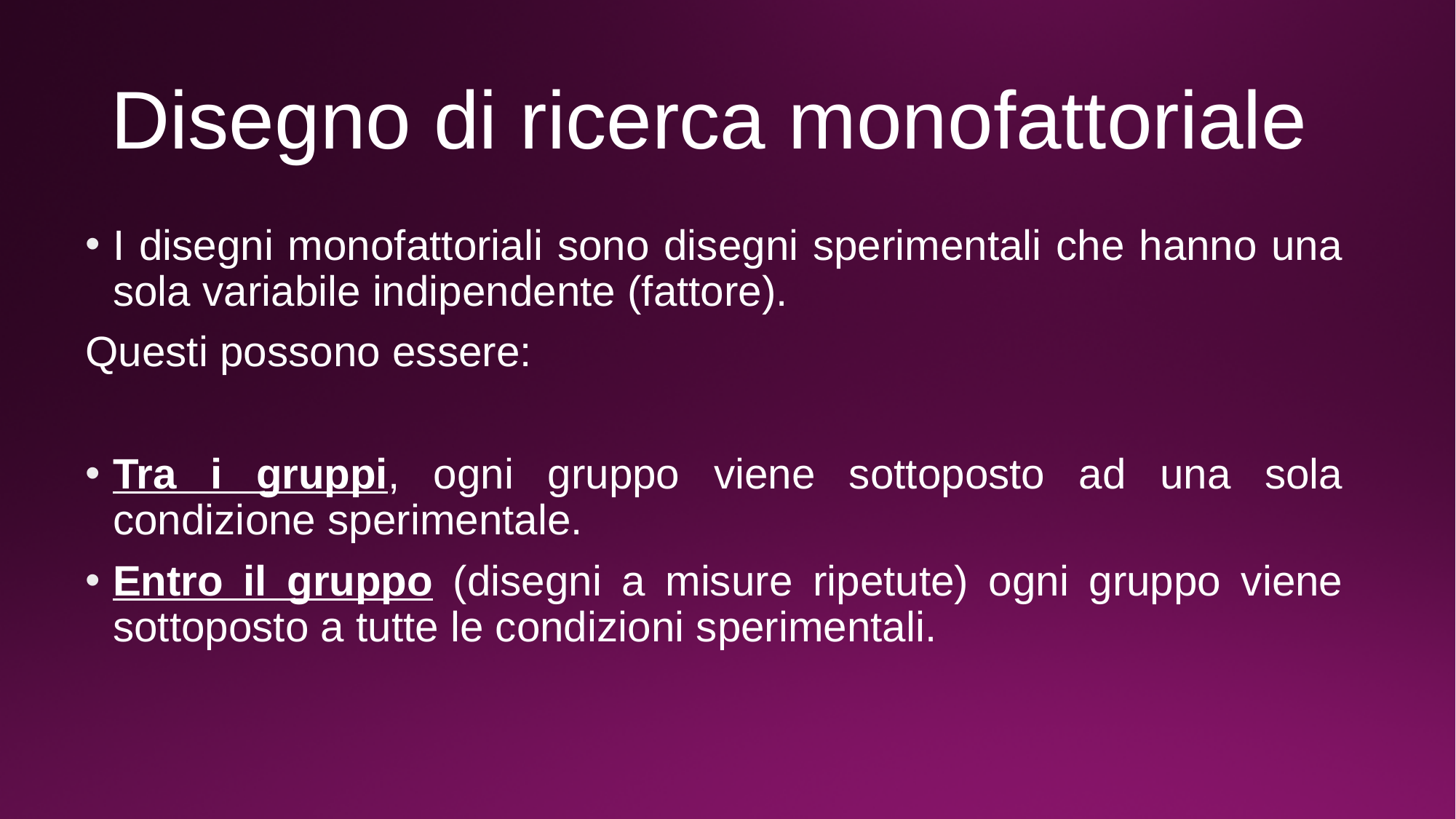

# Disegno di ricerca monofattoriale
I disegni monofattoriali sono disegni sperimentali che hanno una sola variabile indipendente (fattore).
Questi possono essere:

Tra i gruppi, ogni gruppo viene sottoposto ad una sola condizione sperimentale.
Entro il gruppo (disegni a misure ripetute) ogni gruppo viene sottoposto a tutte le condizioni sperimentali.